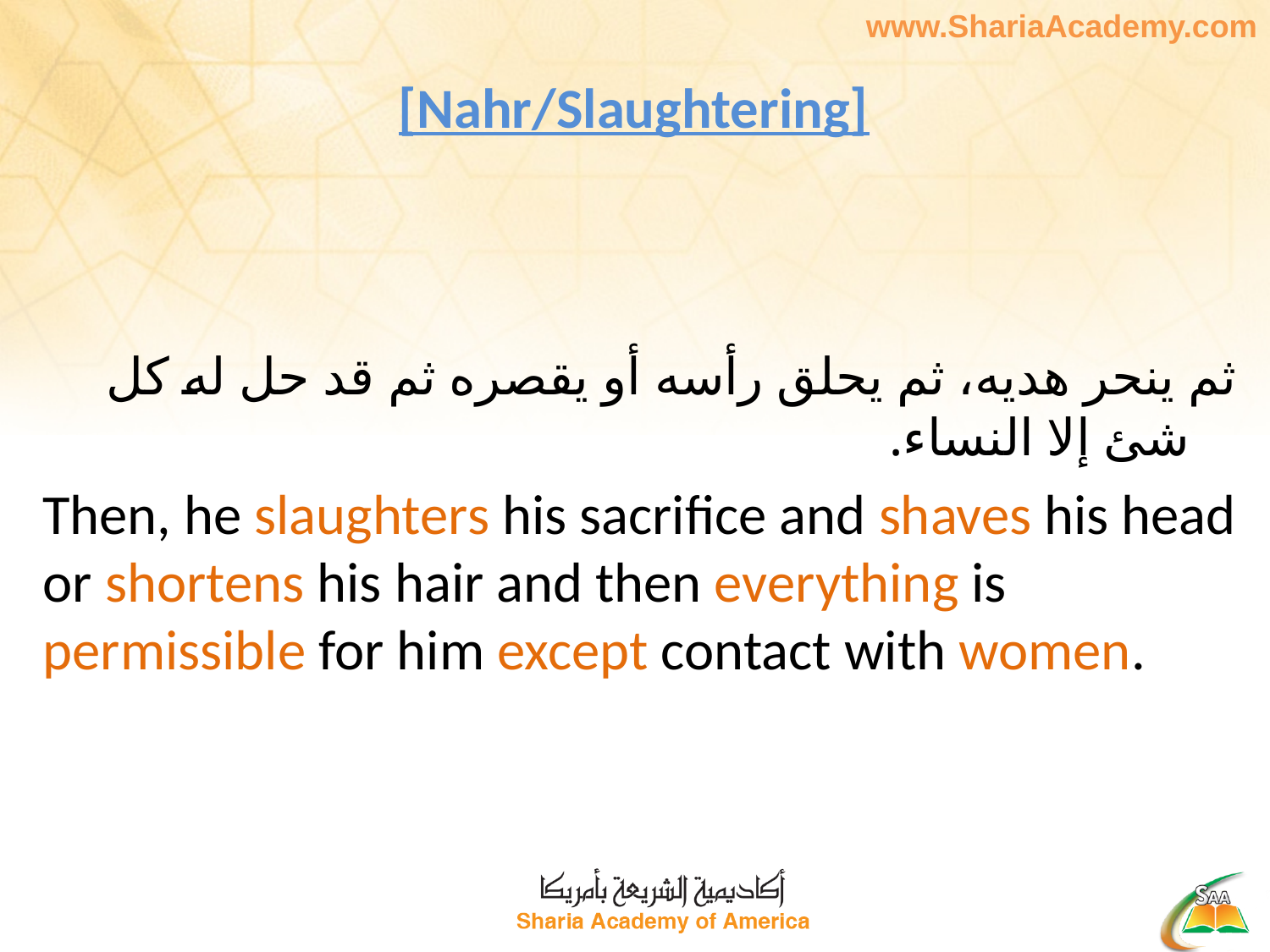

# [Nahr/Slaughtering]
ثم ينحر هديه، ثم يحلق رأسه أو يقصره ثم قد حل له كل شئ إلا النساء.
Then, he slaughters his sacrifice and shaves his head or shortens his hair and then everything is permissible for him except contact with women.